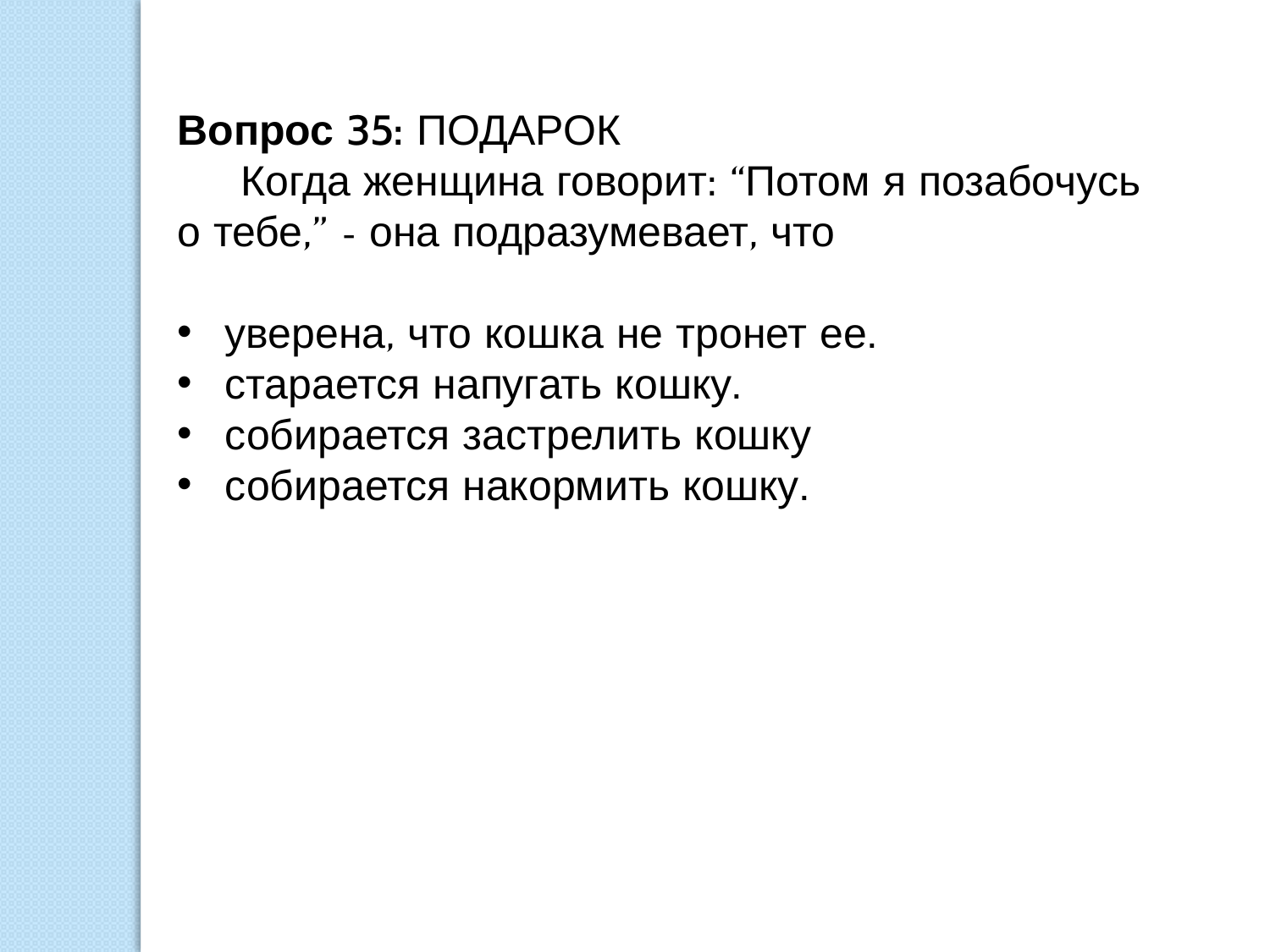

Вопрос 35: ПОДАРОК
     Когда женщина говорит: “Потом я позабочусь о тебе,” - она подразумевает, что

уверена, что кошка не тронет ее.
старается напугать кошку.
собирается застрелить кошку
собирается накормить кошку.